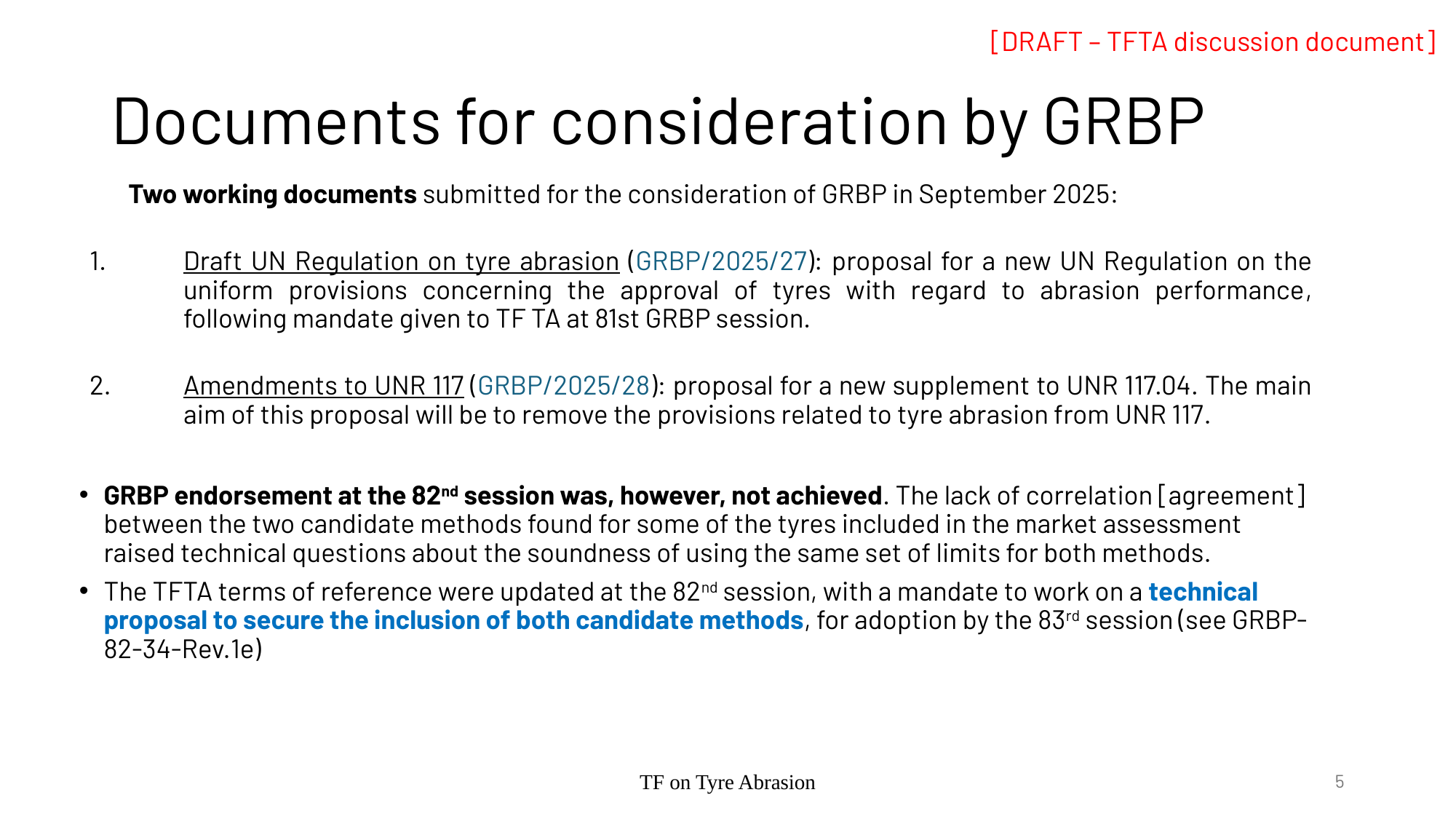

[DRAFT – TFTA discussion document]
# Documents for consideration by GRBP
Two working documents submitted for the consideration of GRBP in September 2025:

Draft UN Regulation on tyre abrasion (GRBP/2025/27): proposal for a new UN Regulation on the uniform provisions concerning the approval of tyres with regard to abrasion performance, following mandate given to TF TA at 81st GRBP session.

Amendments to UNR 117 (GRBP/2025/28): proposal for a new supplement to UNR 117.04. The main aim of this proposal will be to remove the provisions related to tyre abrasion from UNR 117.

GRBP endorsement at the 82nd session was, however, not achieved. The lack of correlation [agreement] between the two candidate methods found for some of the tyres included in the market assessment raised technical questions about the soundness of using the same set of limits for both methods.
The TFTA terms of reference were updated at the 82nd session, with a mandate to work on a technical proposal to secure the inclusion of both candidate methods, for adoption by the 83rd session (see GRBP-82-34-Rev.1e)
TF on Tyre Abrasion
5